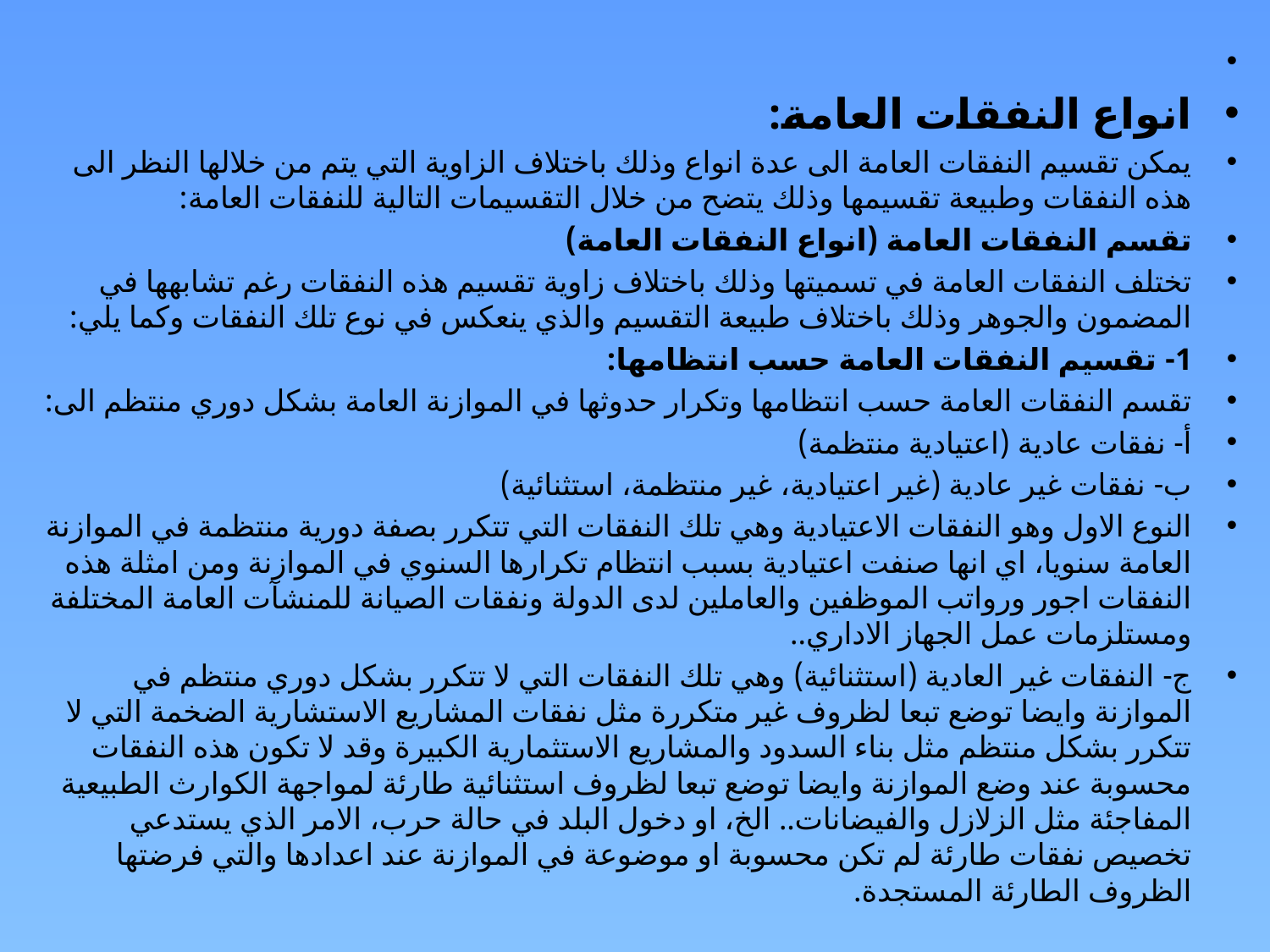

انواع النفقات العامة:
يمكن تقسيم النفقات العامة الى عدة انواع وذلك باختلاف الزاوية التي يتم من خلالها النظر الى هذه النفقات وطبيعة تقسيمها وذلك يتضح من خلال التقسيمات التالية للنفقات العامة:
تقسم النفقات العامة (انواع النفقات العامة)
تختلف النفقات العامة في تسميتها وذلك باختلاف زاوية تقسيم هذه النفقات رغم تشابهها في المضمون والجوهر وذلك باختلاف طبيعة التقسيم والذي ينعكس في نوع تلك النفقات وكما يلي:
1- تقسيم النفقات العامة حسب انتظامها:
تقسم النفقات العامة حسب انتظامها وتكرار حدوثها في الموازنة العامة بشكل دوري منتظم الى:
أ- نفقات عادية (اعتيادية منتظمة)
ب- نفقات غير عادية (غير اعتيادية، غير منتظمة، استثنائية)
النوع الاول وهو النفقات الاعتيادية وهي تلك النفقات التي تتكرر بصفة دورية منتظمة في الموازنة العامة سنويا، اي انها صنفت اعتيادية بسبب انتظام تكرارها السنوي في الموازنة ومن امثلة هذه النفقات اجور ورواتب الموظفين والعاملين لدى الدولة ونفقات الصيانة للمنشآت العامة المختلفة ومستلزمات عمل الجهاز الاداري..
ج- النفقات غير العادية (استثنائية) وهي تلك النفقات التي لا تتكرر بشكل دوري منتظم في الموازنة وايضا توضع تبعا لظروف غير متكررة مثل نفقات المشاريع الاستشارية الضخمة التي لا تتكرر بشكل منتظم مثل بناء السدود والمشاريع الاستثمارية الكبيرة وقد لا تكون هذه النفقات محسوبة عند وضع الموازنة وايضا توضع تبعا لظروف استثنائية طارئة لمواجهة الكوارث الطبيعية المفاجئة مثل الزلازل والفيضانات.. الخ، او دخول البلد في حالة حرب، الامر الذي يستدعي تخصيص نفقات طارئة لم تكن محسوبة او موضوعة في الموازنة عند اعدادها والتي فرضتها الظروف الطارئة المستجدة.